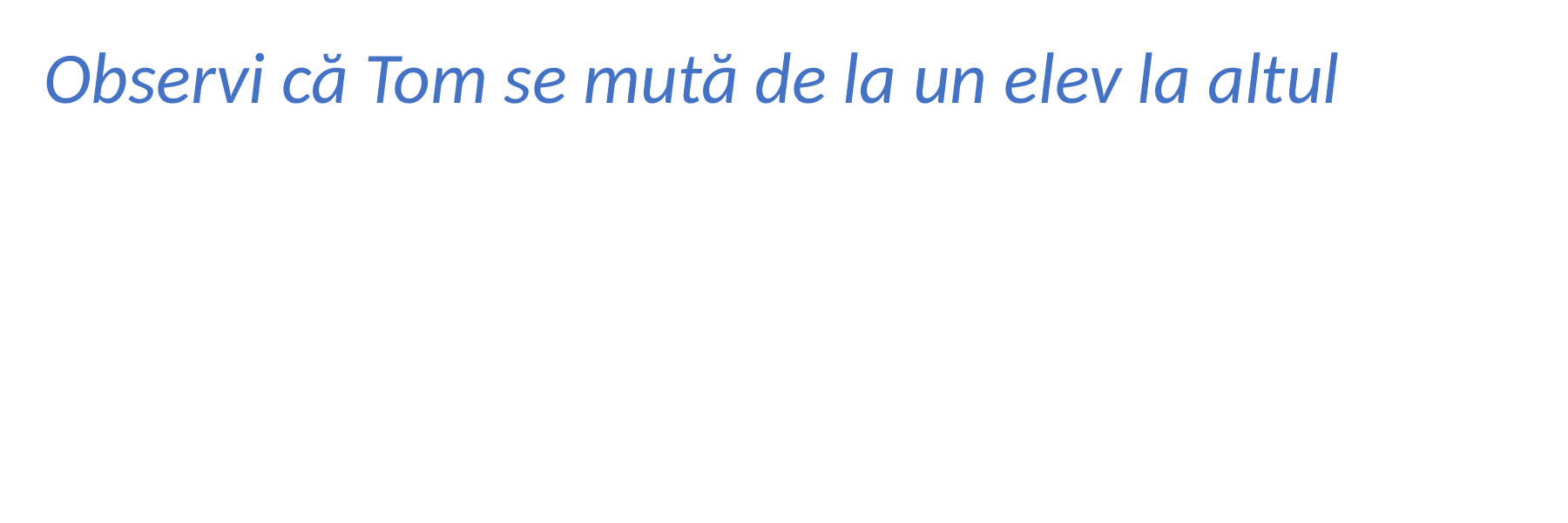

Observi că Tom se mută de la un elev la altul